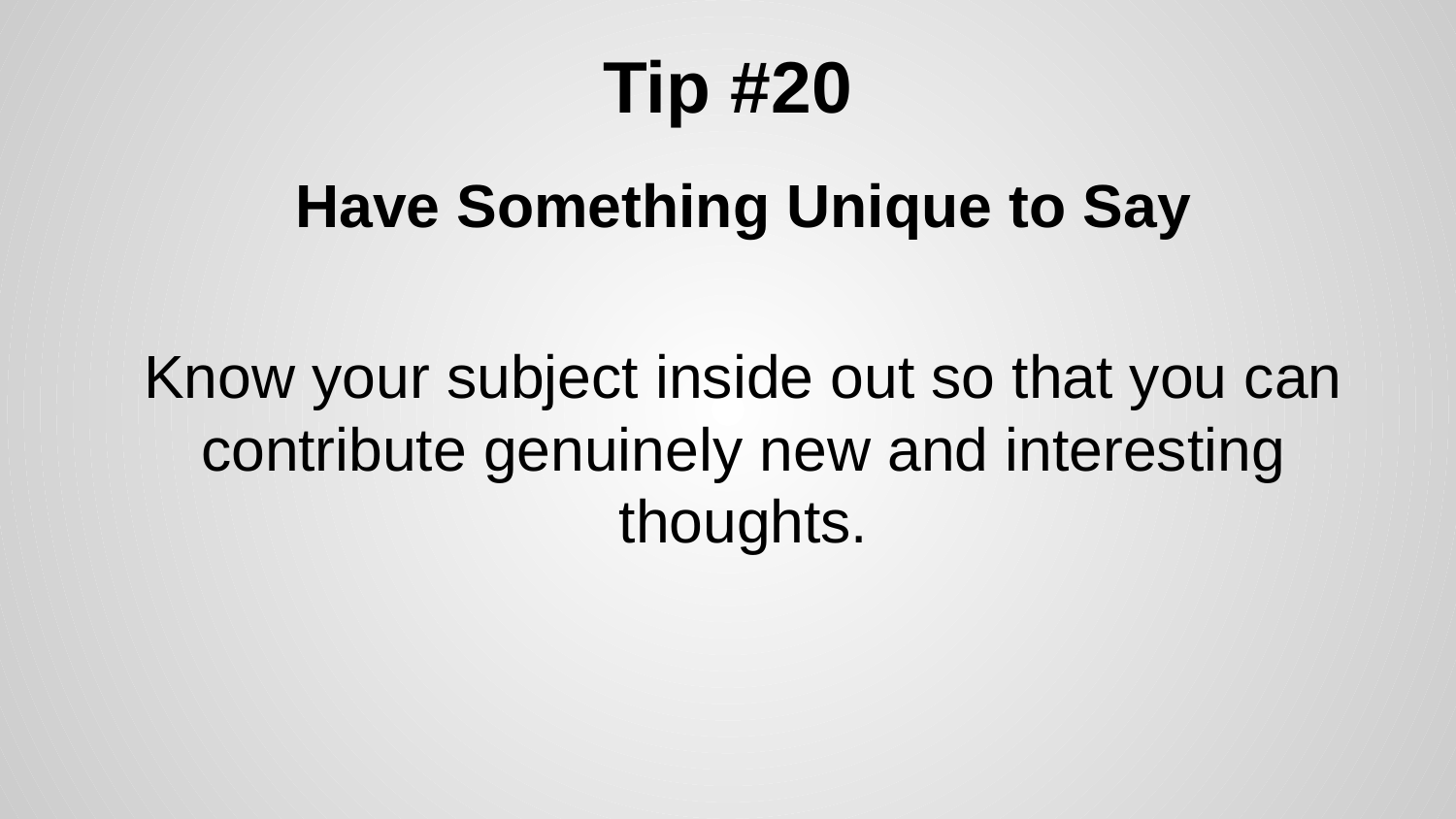

# Tip #20

Have Something Unique to Say

Know your subject inside out so that you can contribute genuinely new and interesting thoughts.